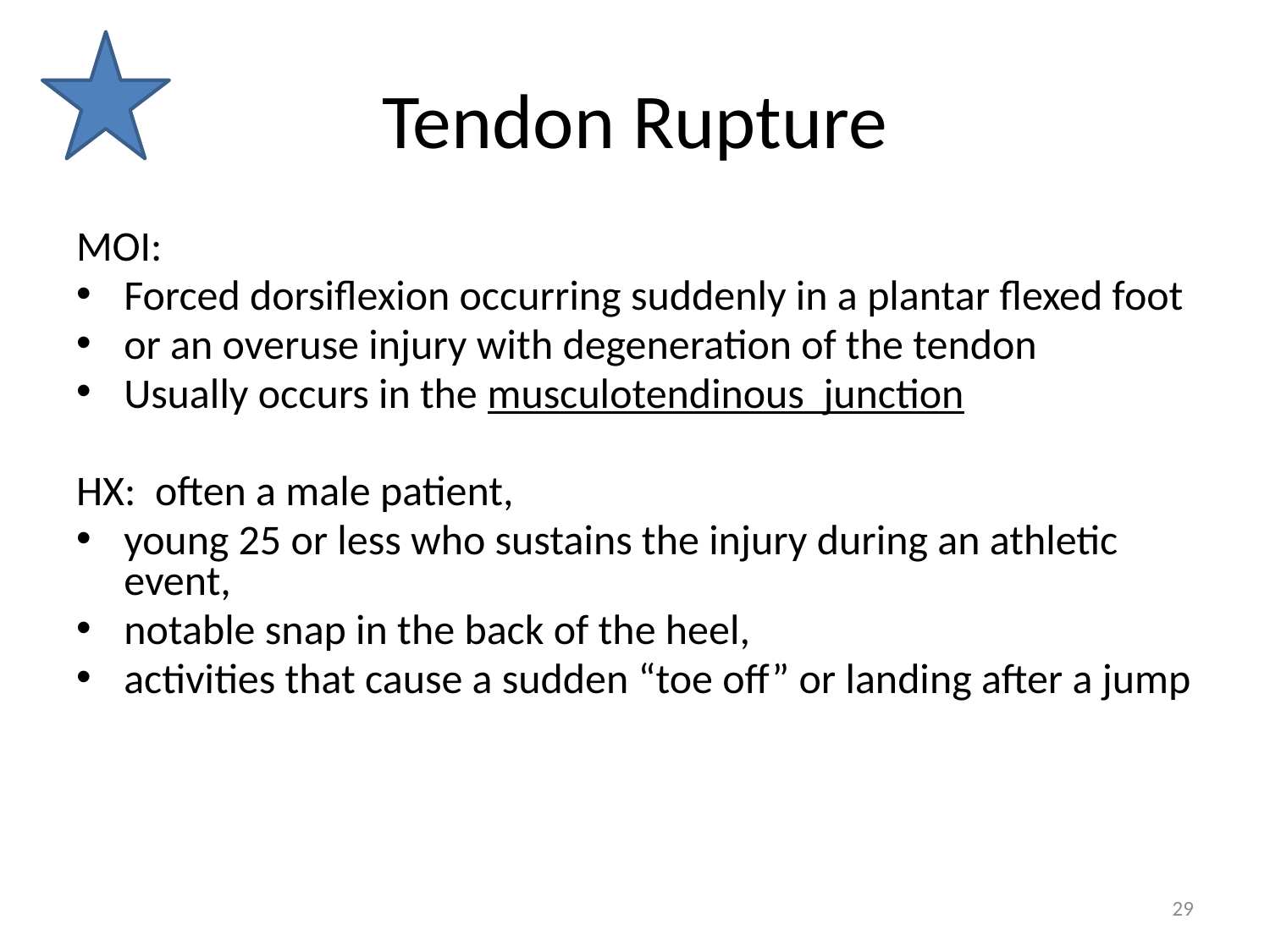

# Tendon Rupture
MOI:
Forced dorsiflexion occurring suddenly in a plantar flexed foot
or an overuse injury with degeneration of the tendon
Usually occurs in the musculotendinous  junction

HX:  often a male patient,
young 25 or less who sustains the injury during an athletic event,
notable snap in the back of the heel,
activities that cause a sudden “toe off” or landing after a jump

29